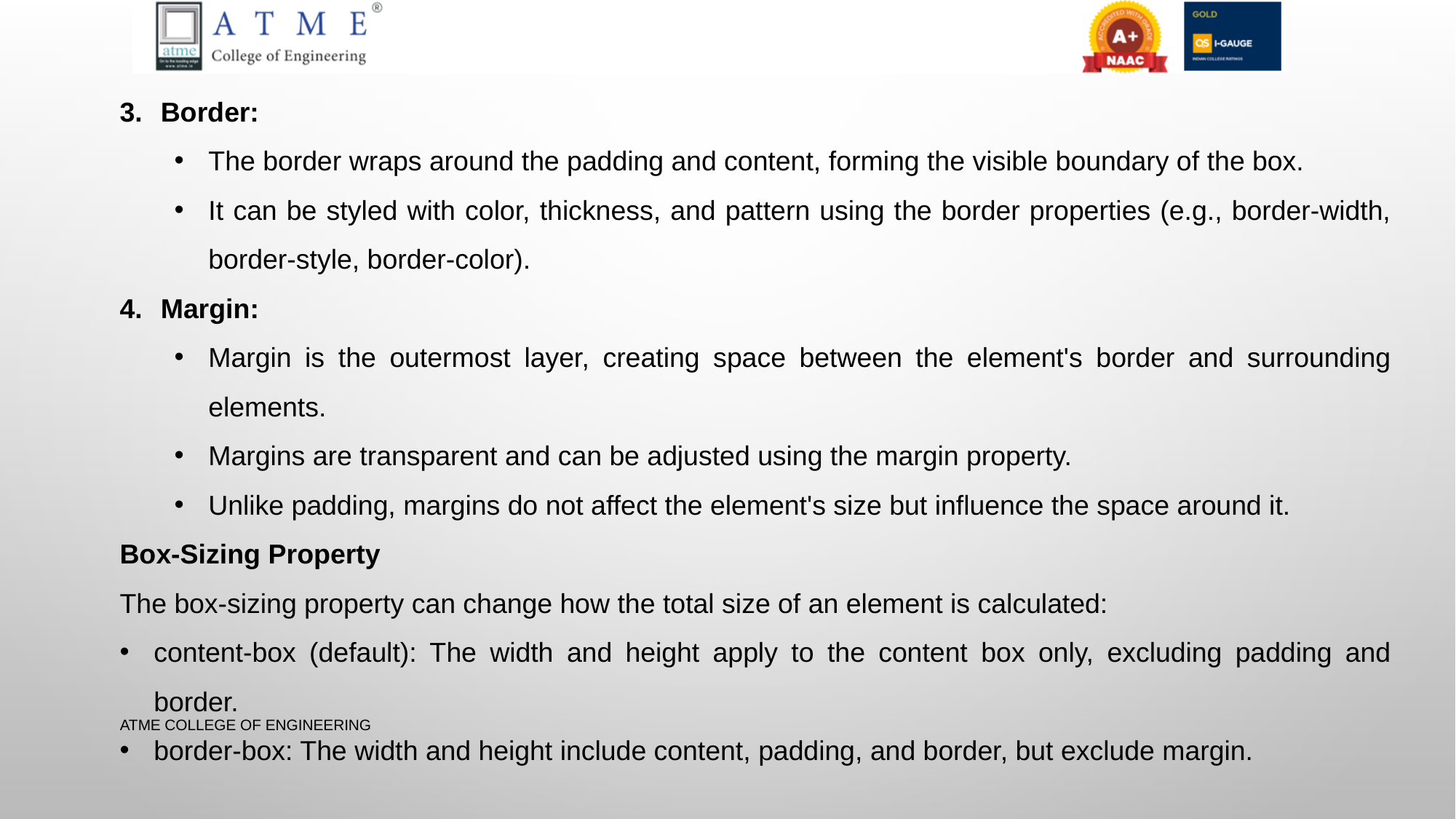

Border:
The border wraps around the padding and content, forming the visible boundary of the box.
It can be styled with color, thickness, and pattern using the border properties (e.g., border-width, border-style, border-color).
Margin:
Margin is the outermost layer, creating space between the element's border and surrounding elements.
Margins are transparent and can be adjusted using the margin property.
Unlike padding, margins do not affect the element's size but influence the space around it.
Box-Sizing Property
The box-sizing property can change how the total size of an element is calculated:
content-box (default): The width and height apply to the content box only, excluding padding and border.
border-box: The width and height include content, padding, and border, but exclude margin.

ATME COLLEGE OF ENGINEERING